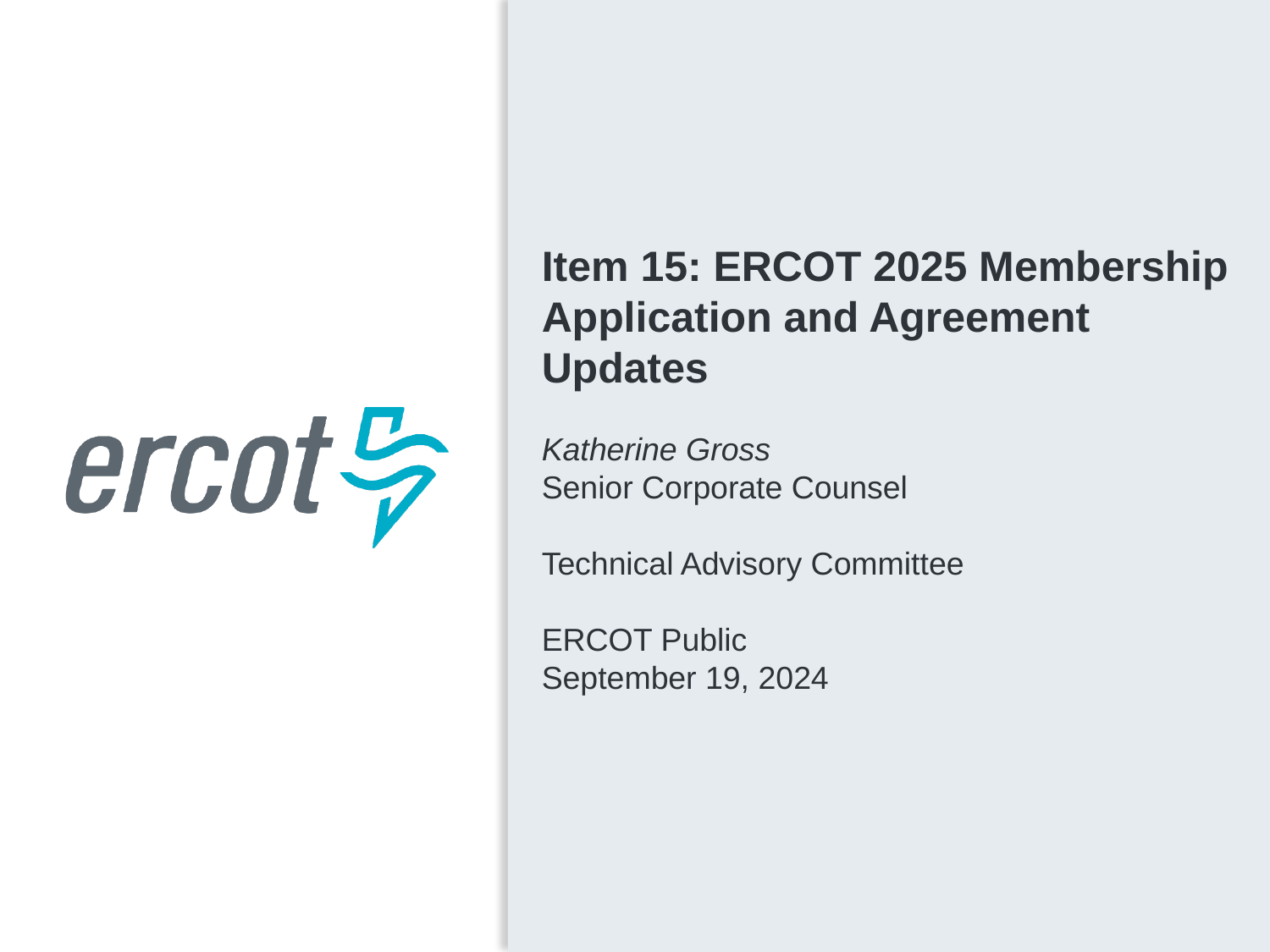

Item 15: ERCOT 2025 Membership Application and Agreement
Updates

Katherine Gross
Senior Corporate Counsel

Technical Advisory Committee

ERCOT Public
September 19, 2024